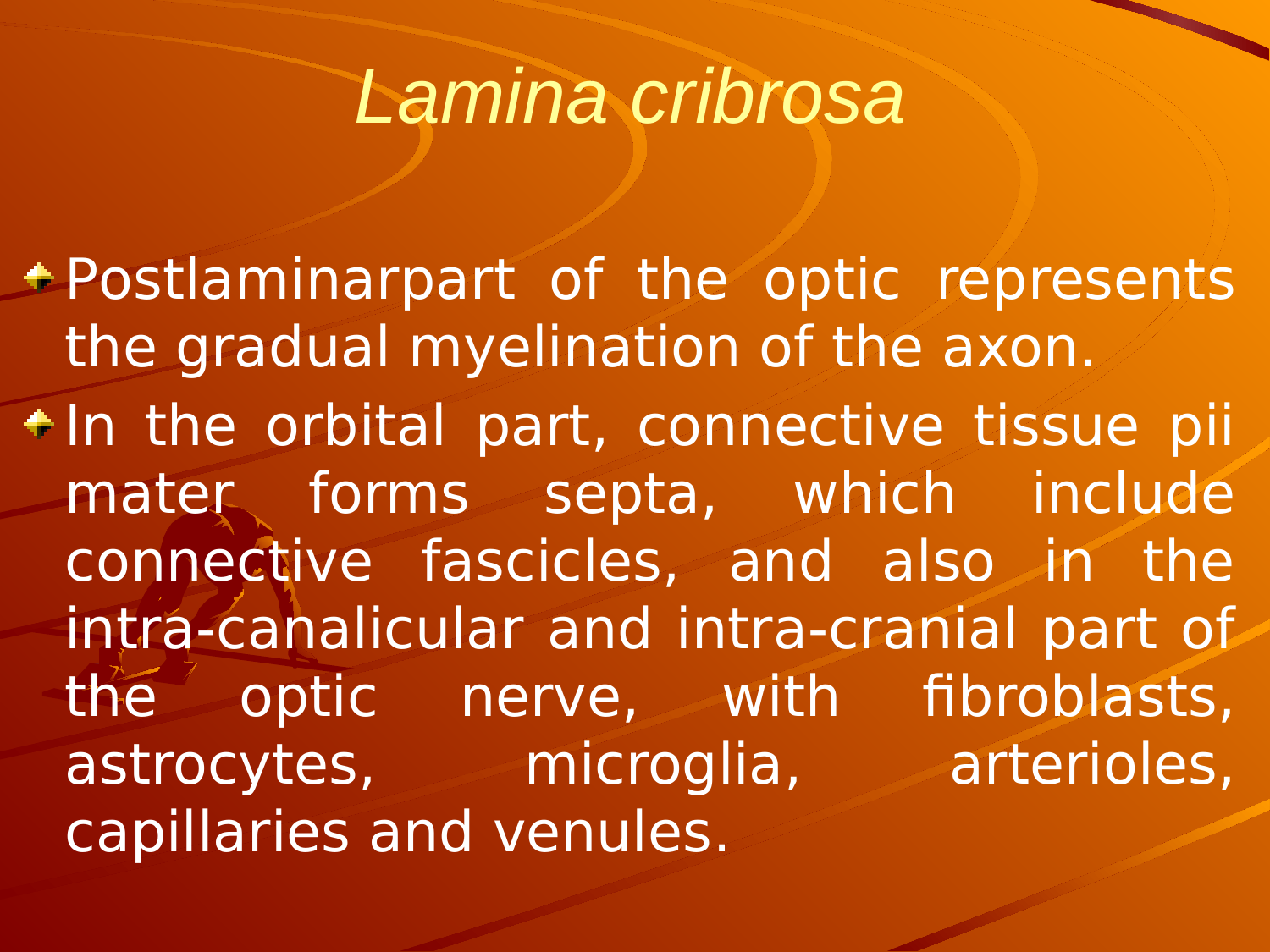

# Lamina cribrosa
Postlaminarpart of the optic represents the gradual myelination of the axon.
In the orbital part, connective tissue pii mater forms septa, which include connective fascicles, and also in the intra-canalicular and intra-cranial part of the optic nerve, with fibroblasts, astrocytes, microglia, arterioles, capillaries and venules.